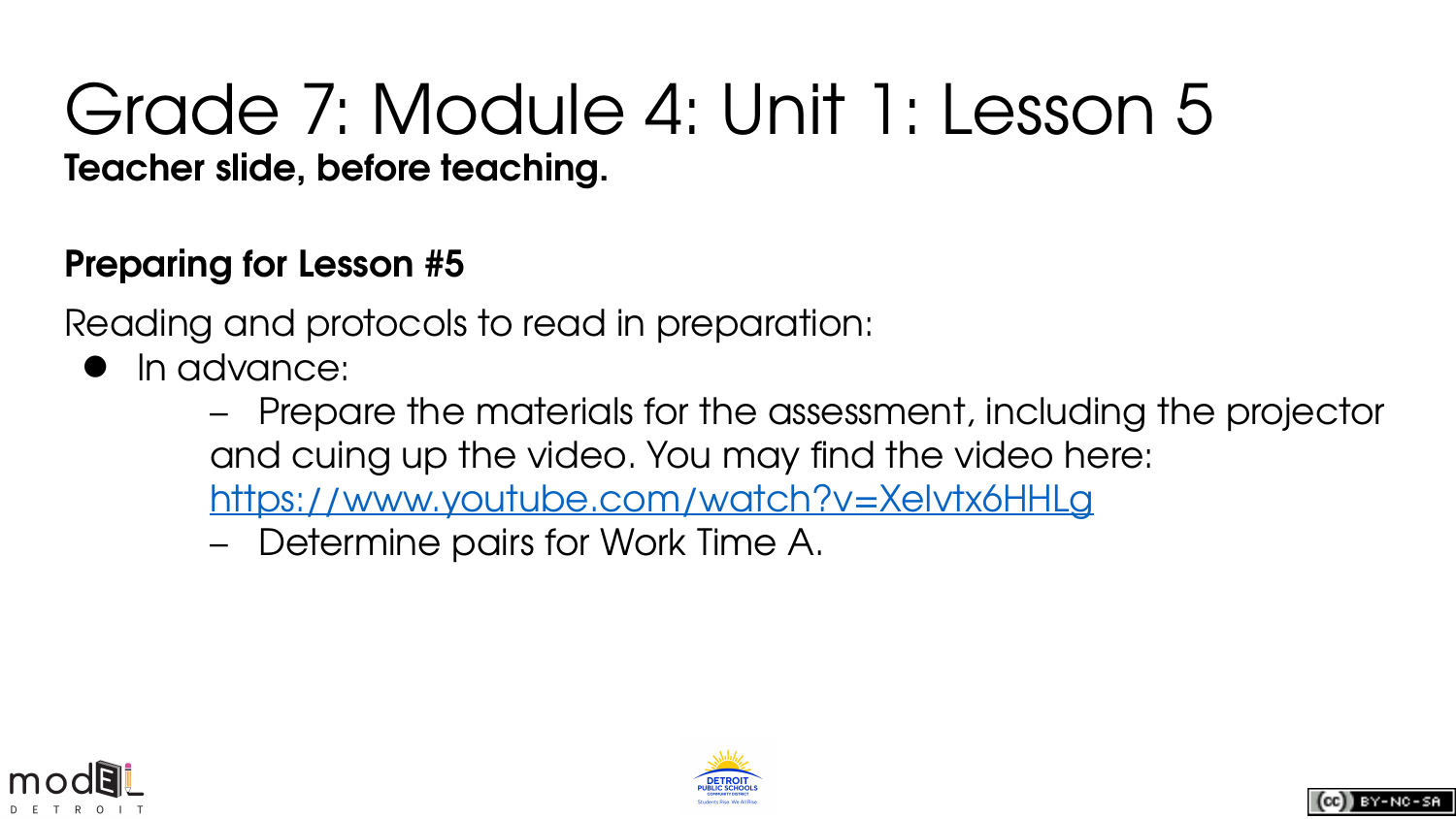

Grade 7: Module 4: Unit 1: Lesson 5
Teacher slide, before teaching.

Preparing for Lesson #5
Reading and protocols to read in preparation:
In advance:
–   Prepare the materials for the assessment, including the projector and cuing up the video. You may find the video here: https://www.youtube.com/watch?v=XeIvtx6HHLg
–   Determine pairs for Work Time A.